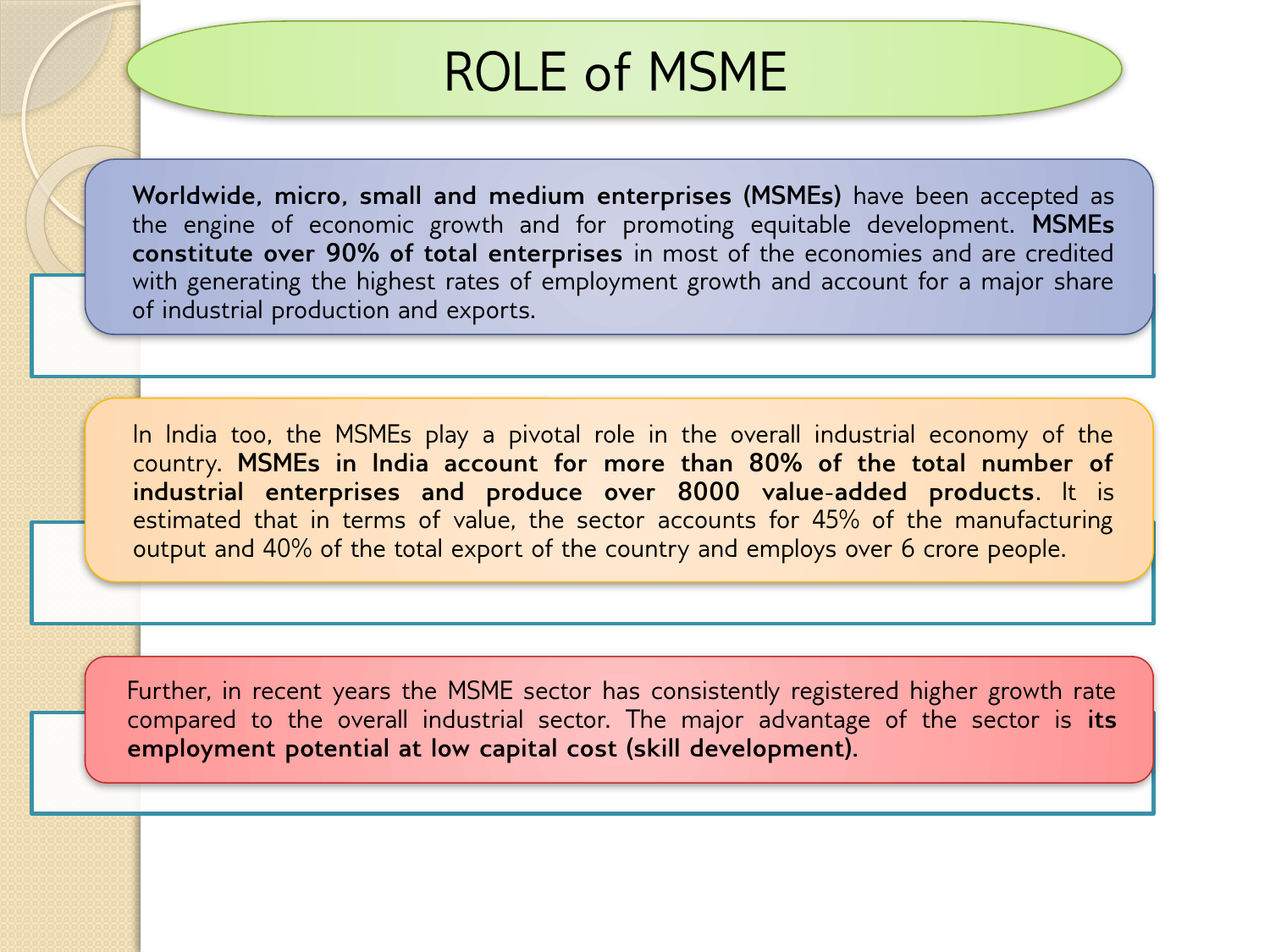

ROLE of MSME

Worldwide, micro, small and medium enterprises (MSMEs) have been accepted as the engine of economic growth and for promoting equitable development. MSMEs constitute over 90% of total enterprises in most of the economies and are credited with generating the highest rates of employment growth and account for a major share of industrial production and exports.

In India too, the MSMEs play a pivotal role in the overall industrial economy of the country. MSMEs in India account for more than 80% of the total number of industrial enterprises and produce over 8000 value-added products. It is estimated that in terms of value, the sector accounts for 45% of the manufacturing output and 40% of the total export of the country and employs over 6 crore people.

Further, in recent years the MSME sector has consistently registered higher growth rate compared to the overall industrial sector. The major advantage of the sector is its employment potential at low capital cost (skill development).